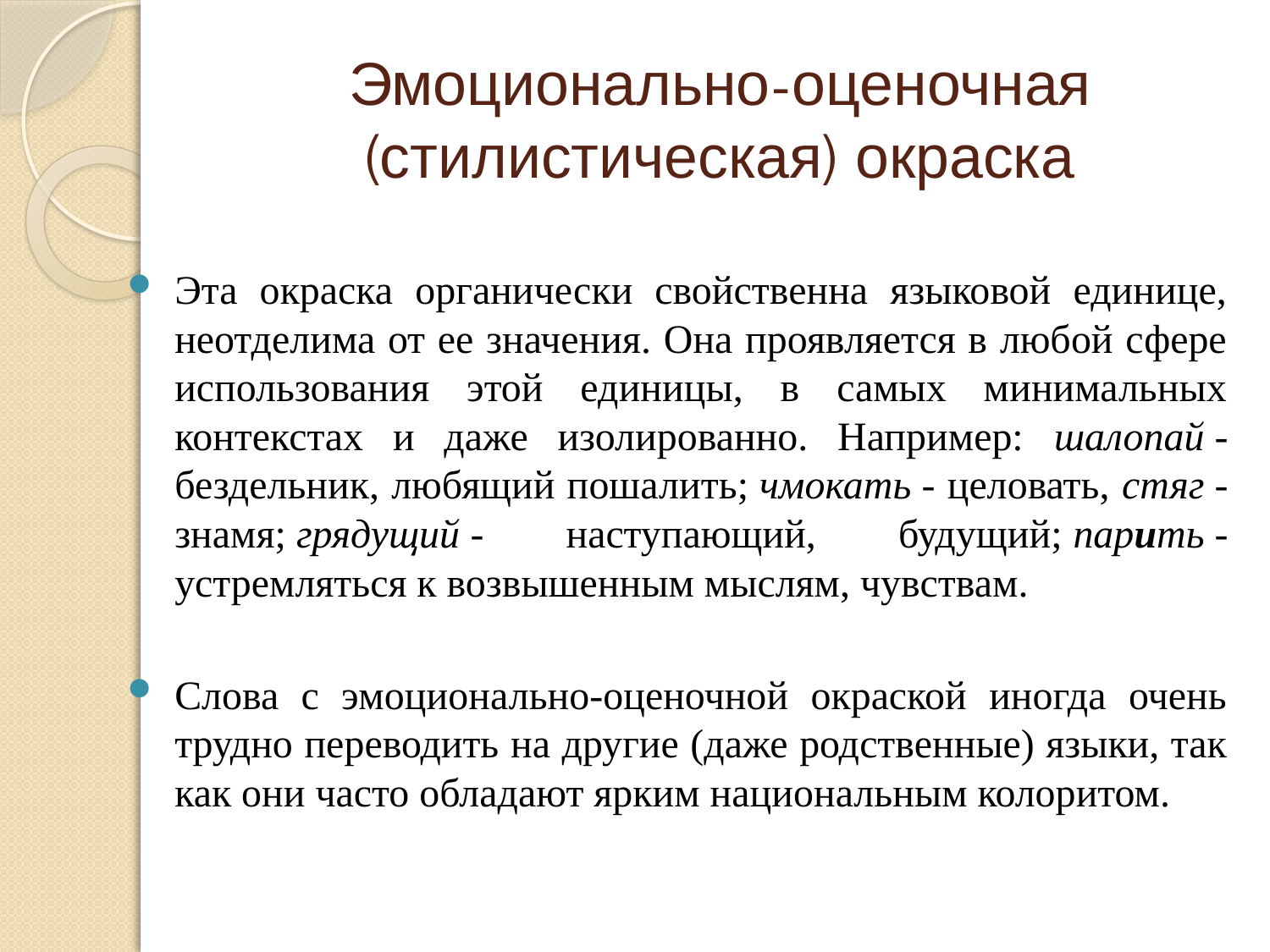

# Эмоционально-оценочная (стилистическая) окраска

Эта окраска органически свойственна языковой единице, неотделима от ее значения. Она проявляется в любой сфере использования этой единицы, в самых минимальных контекстах и даже изолированно. Например: шалопай - бездельник, любящий пошалить; чмокать - целовать, стяг - знамя; грядущий - наступающий, будущий; парить - устремляться к возвышенным мыслям, чувствам.

Слова с эмоционально-оценочной окраской иногда очень трудно переводить на другие (даже родственные) языки, так как они часто обладают ярким национальным колоритом.